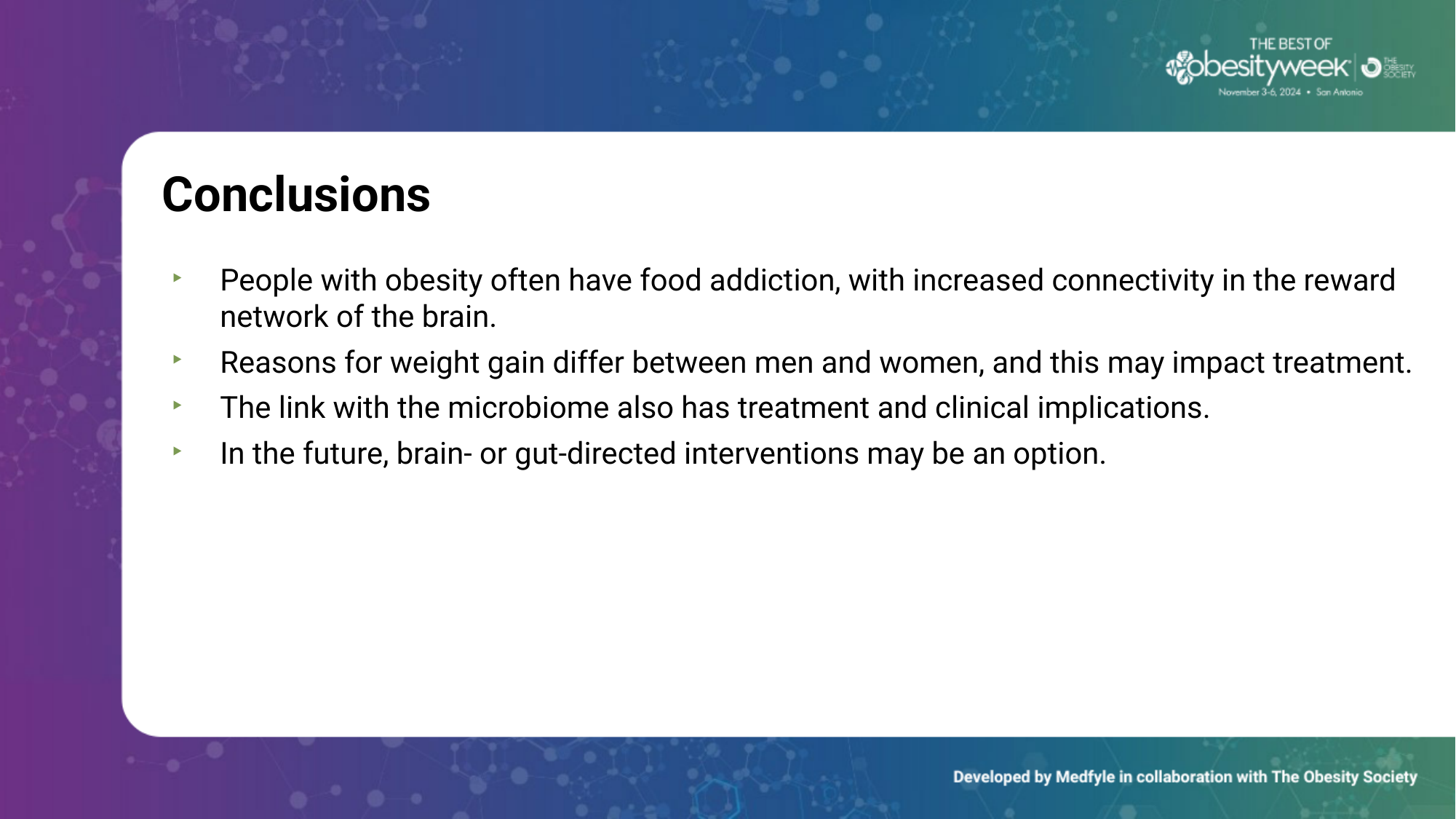

# Conclusions
People with obesity often have food addiction, with increased connectivity in the reward network of the brain.
Reasons for weight gain differ between men and women, and this may impact treatment.
The link with the microbiome also has treatment and clinical implications.
In the future, brain- or gut-directed interventions may be an option.